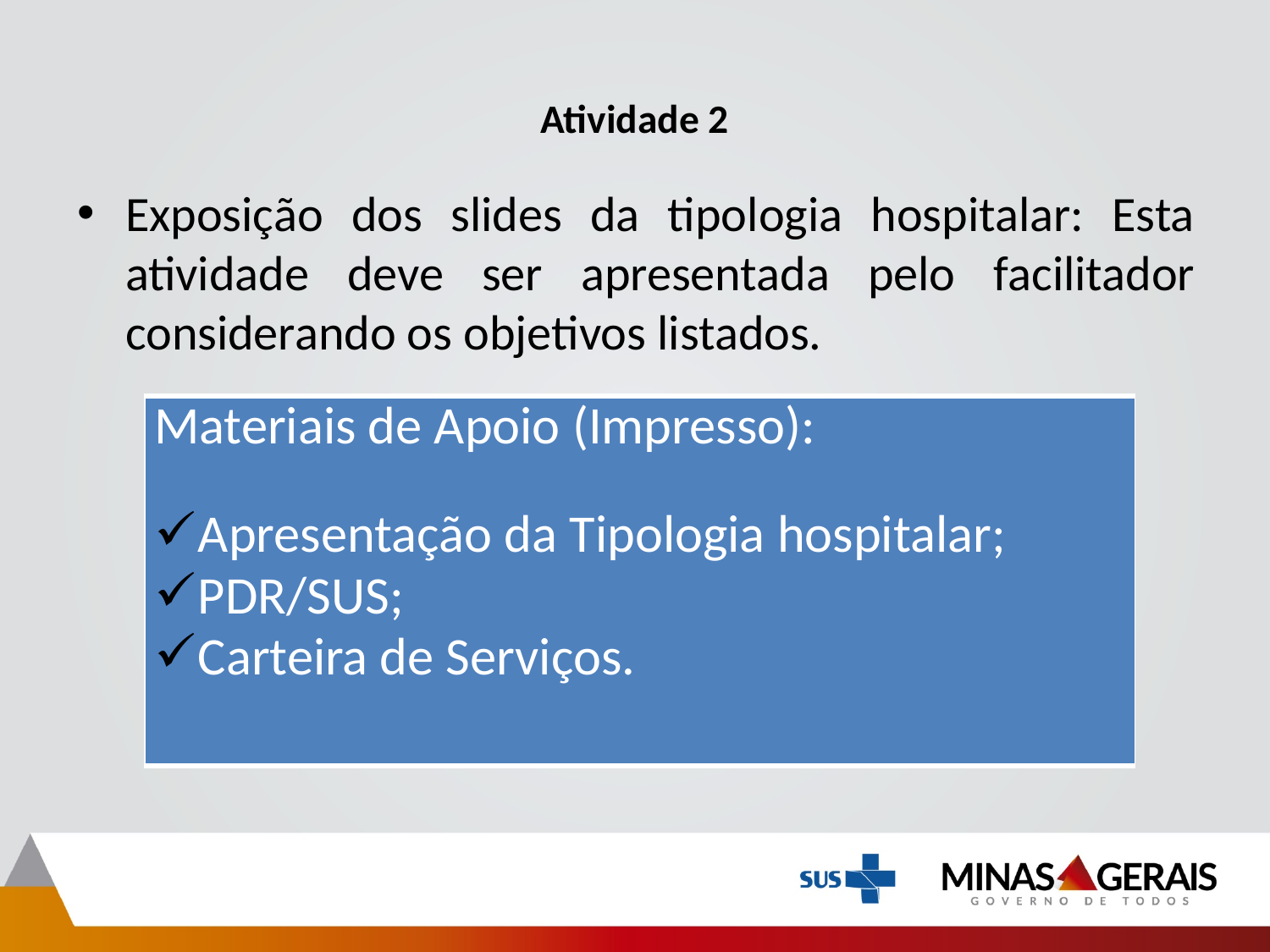

# Atividade 2
Exposição dos slides da tipologia hospitalar: Esta atividade deve ser apresentada pelo facilitador considerando os objetivos listados.

| Materiais de Apoio (Impresso): Apresentação da Tipologia hospitalar; PDR/SUS; Carteira de Serviços. |
| --- |